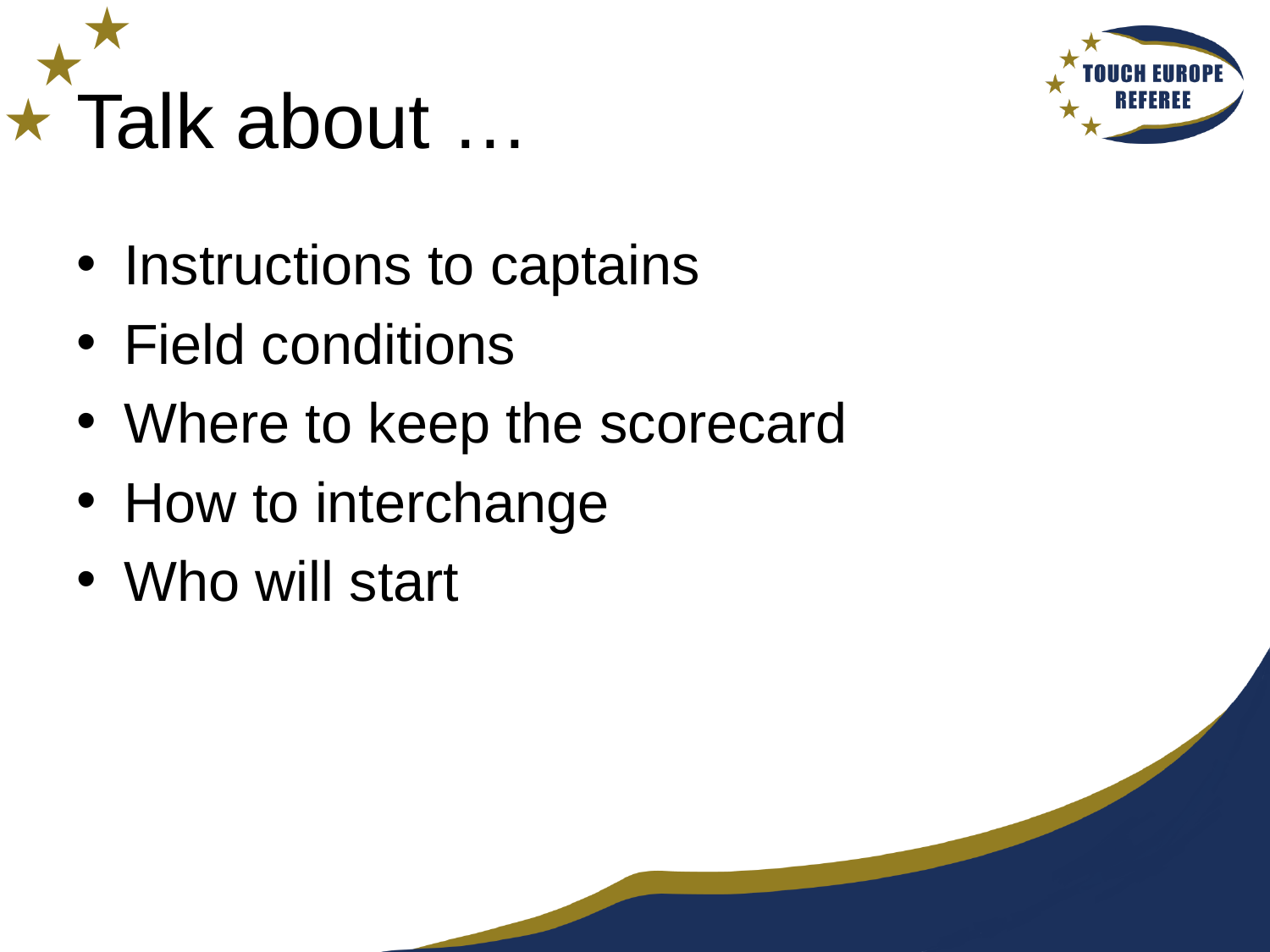

# Talk about …
Instructions to captains
Field conditions
Where to keep the scorecard
How to interchange
Who will start